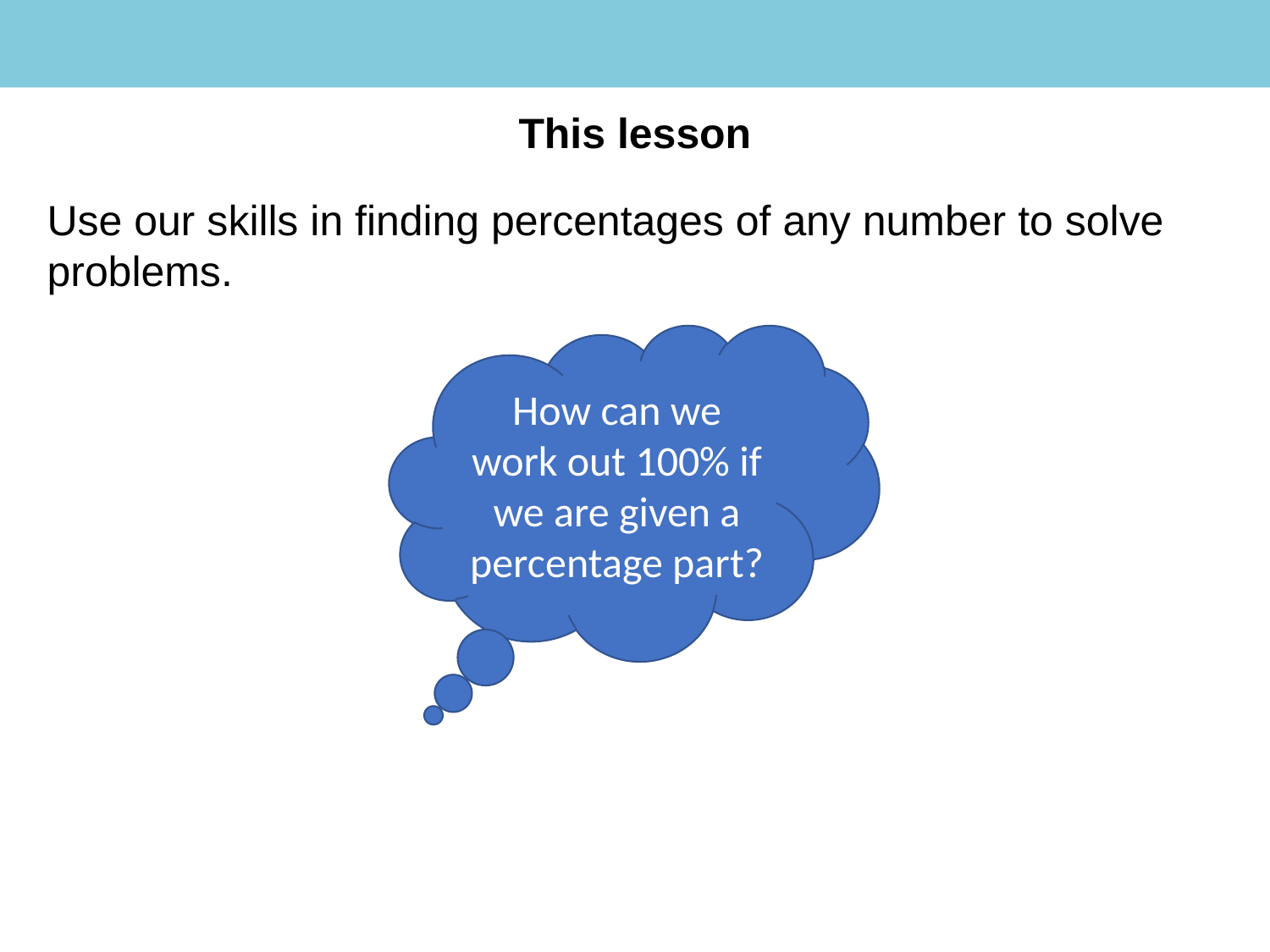

This lesson
Use our skills in finding percentages of any number to solve problems.
How can we work out 100% if we are given a percentage part?